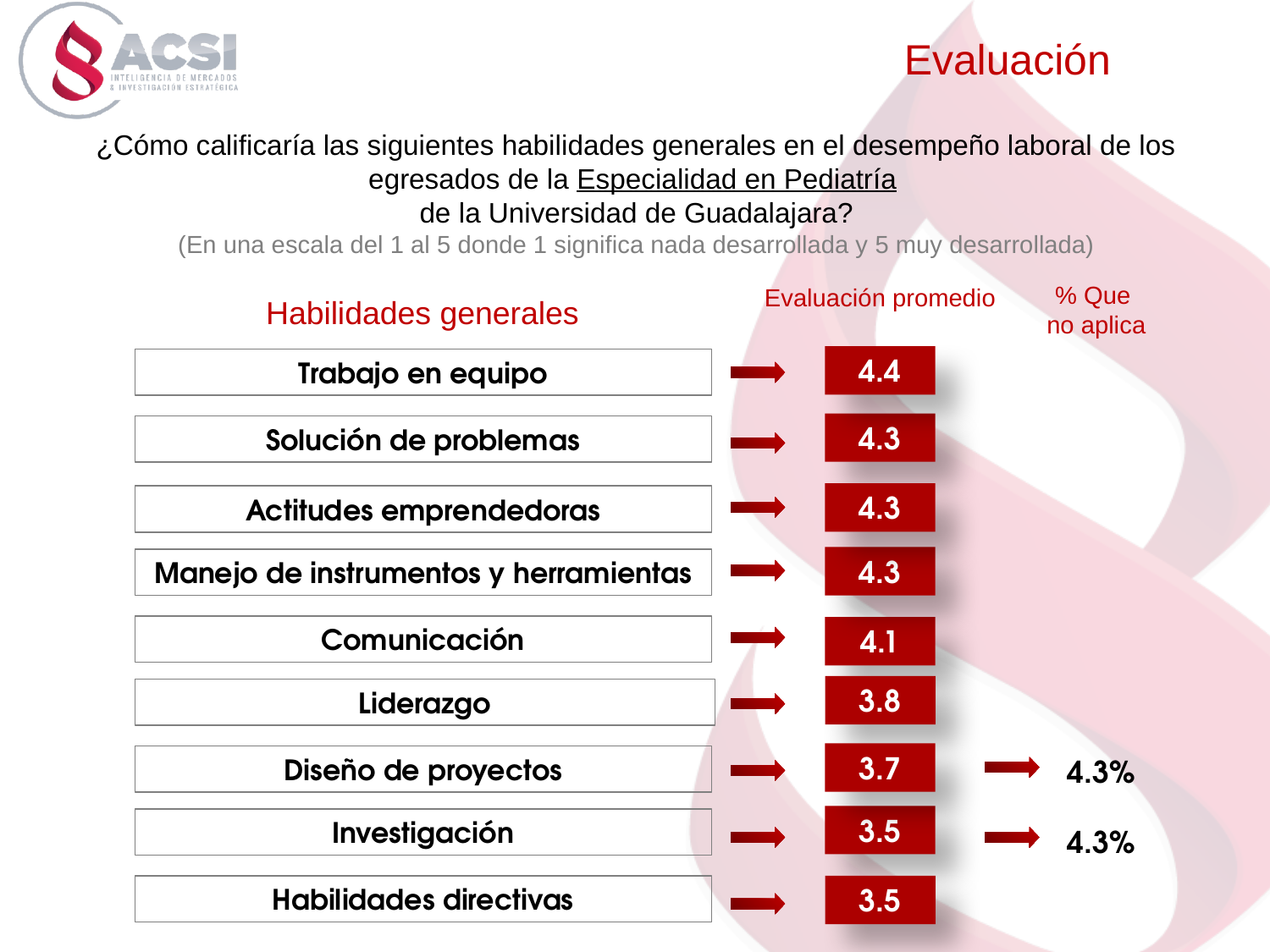

Evaluación
¿Cómo calificaría las siguientes habilidades generales en el desempeño laboral de los egresados de la Especialidad en Pediatría
de la Universidad de Guadalajara?
(En una escala del 1 al 5 donde 1 significa nada desarrollada y 5 muy desarrollada)
% Que
no aplica
Evaluación promedio
Habilidades generales
4.4
Trabajo en equipo

4.3
Solución de problemas

4.3
Actitudes emprendedoras

4.3
Manejo de instrumentos y herramientas

Comunicación
4.1

3.8
Liderazgo

3.7
Diseño de proyectos
4.3%

3.5
Investigación
4.3%

Habilidades directivas
3.5